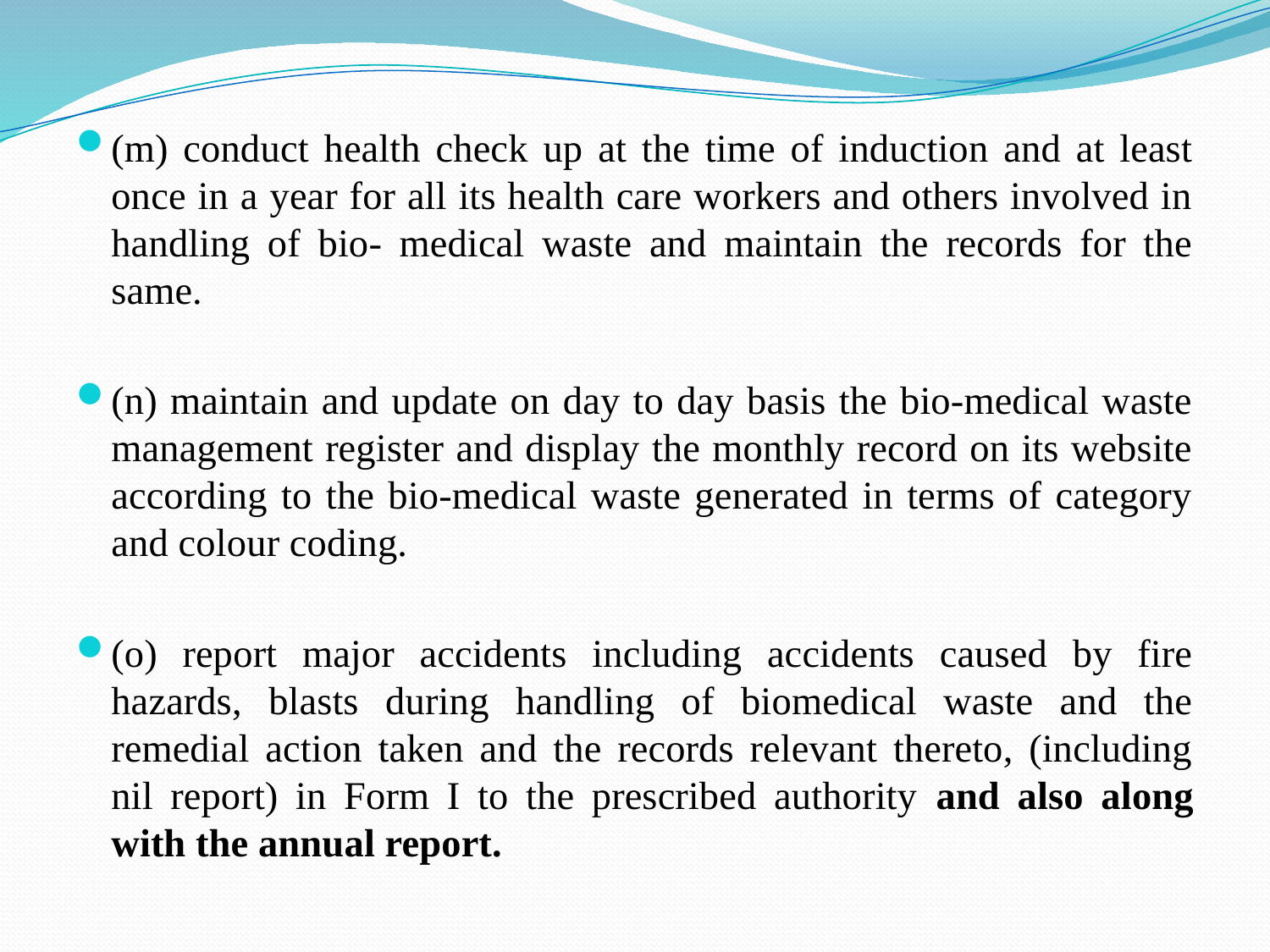

(m) conduct health check up at the time of induction and at least once in a year for all its health care workers and others involved in handling of bio- medical waste and maintain the records for the same.

(n) maintain and update on day to day basis the bio-medical waste management register and display the monthly record on its website according to the bio-medical waste generated in terms of category and colour coding.

(o) report major accidents including accidents caused by fire hazards, blasts during handling of biomedical waste and the remedial action taken and the records relevant thereto, (including nil report) in Form I to the prescribed authority and also along with the annual report.